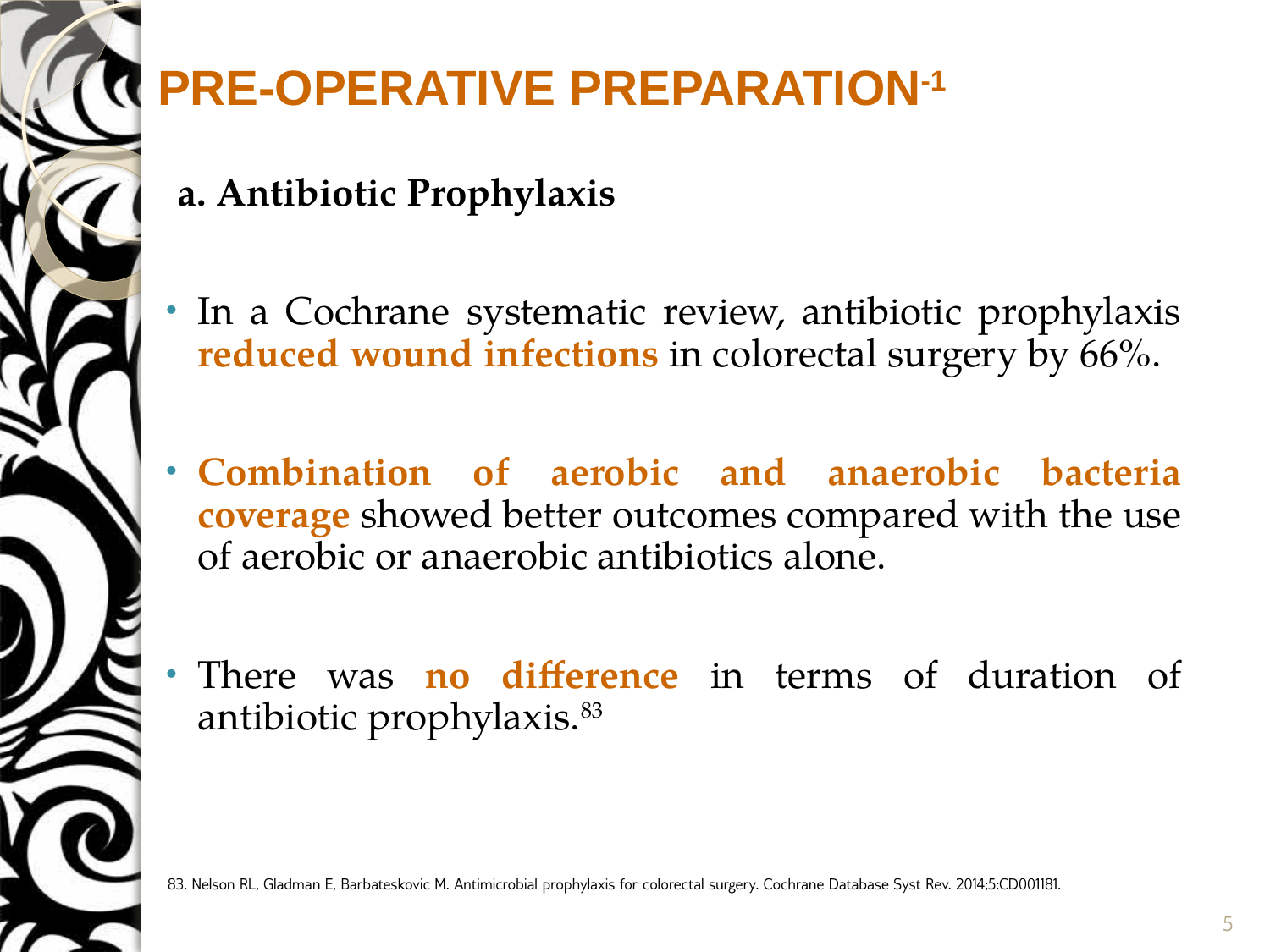

# PRE-OPERATIVE PREPARATION-1
a. Antibiotic Prophylaxis

In a Cochrane systematic review, antibiotic prophylaxis reduced wound infections in colorectal surgery by 66%.

Combination of aerobic and anaerobic bacteria coverage showed better outcomes compared with the use of aerobic or anaerobic antibiotics alone.

There was no difference in terms of duration of antibiotic prophylaxis.83
83. Nelson RL, Gladman E, Barbateskovic M. Antimicrobial prophylaxis for colorectal surgery. Cochrane Database Syst Rev. 2014;5:CD001181.
5